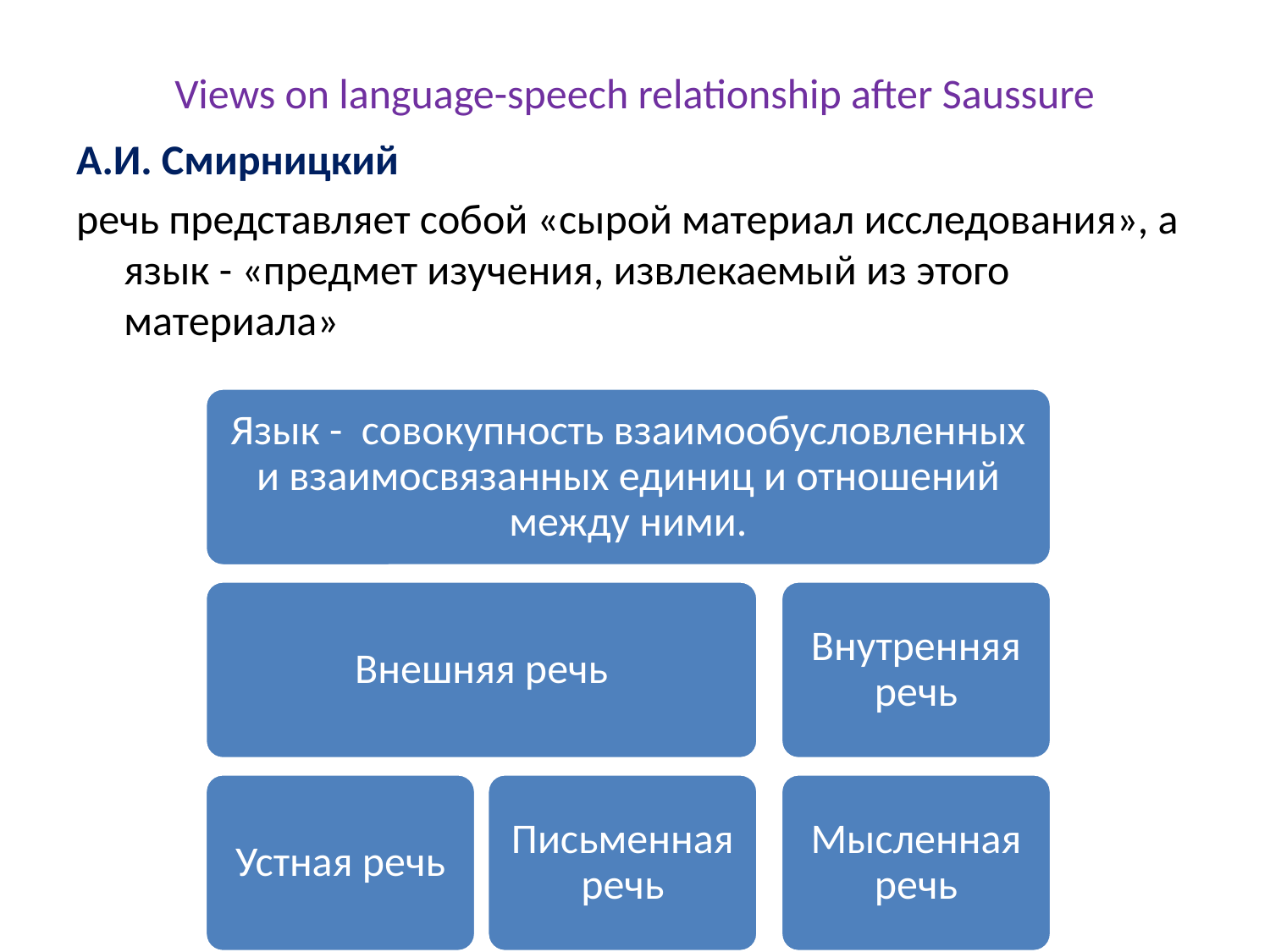

# Views on language-speech relationship after Saussure
А.И. Смирницкий
речь представляет собой «сырой материал исследования», а язык - «предмет изучения, извлекаемый из этого материала»

Язык -  совокупность взаимообусловленных и взаимосвязанных единиц и отношений между ними.
Внешняя речь
Устная речь
Письменная речь
Внутренняя речь
Мысленная речь